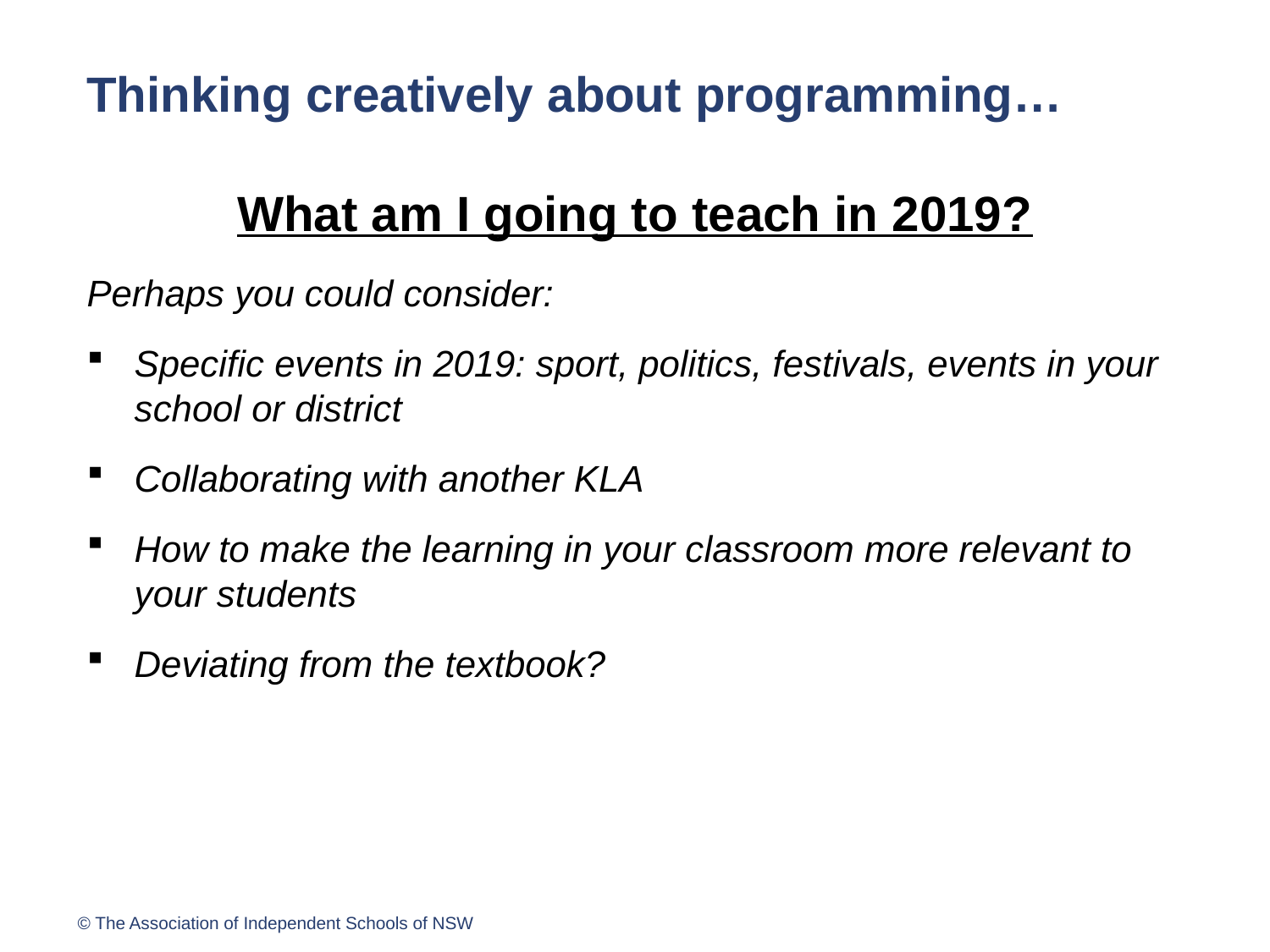

# Thinking creatively about programming…
What am I going to teach in 2019?
Perhaps you could consider:
Specific events in 2019: sport, politics, festivals, events in your school or district
Collaborating with another KLA
How to make the learning in your classroom more relevant to your students
Deviating from the textbook?